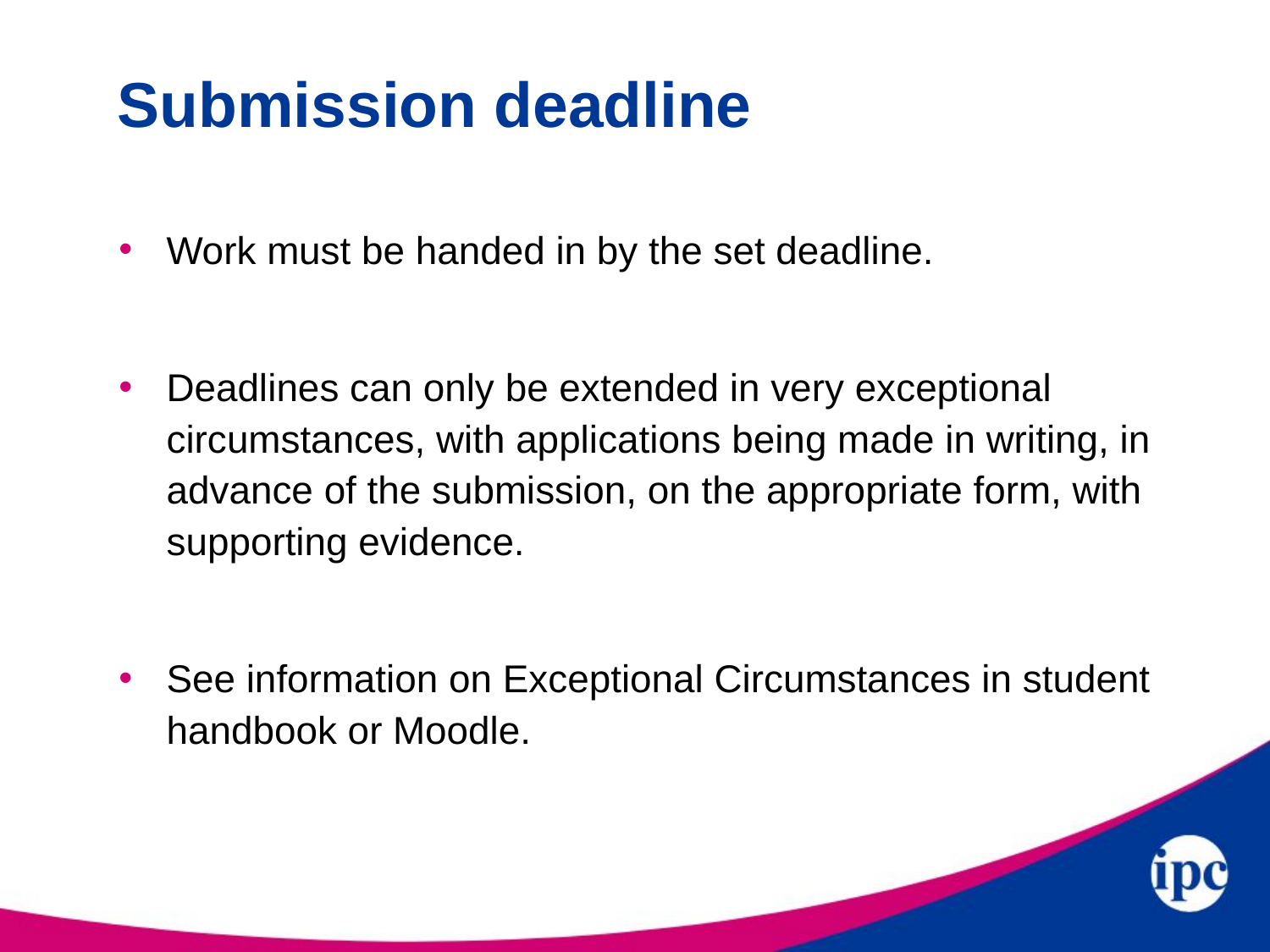

# Submission deadline
Work must be handed in by the set deadline.

Deadlines can only be extended in very exceptional circumstances, with applications being made in writing, in advance of the submission, on the appropriate form, with supporting evidence.

See information on Exceptional Circumstances in student handbook or Moodle.